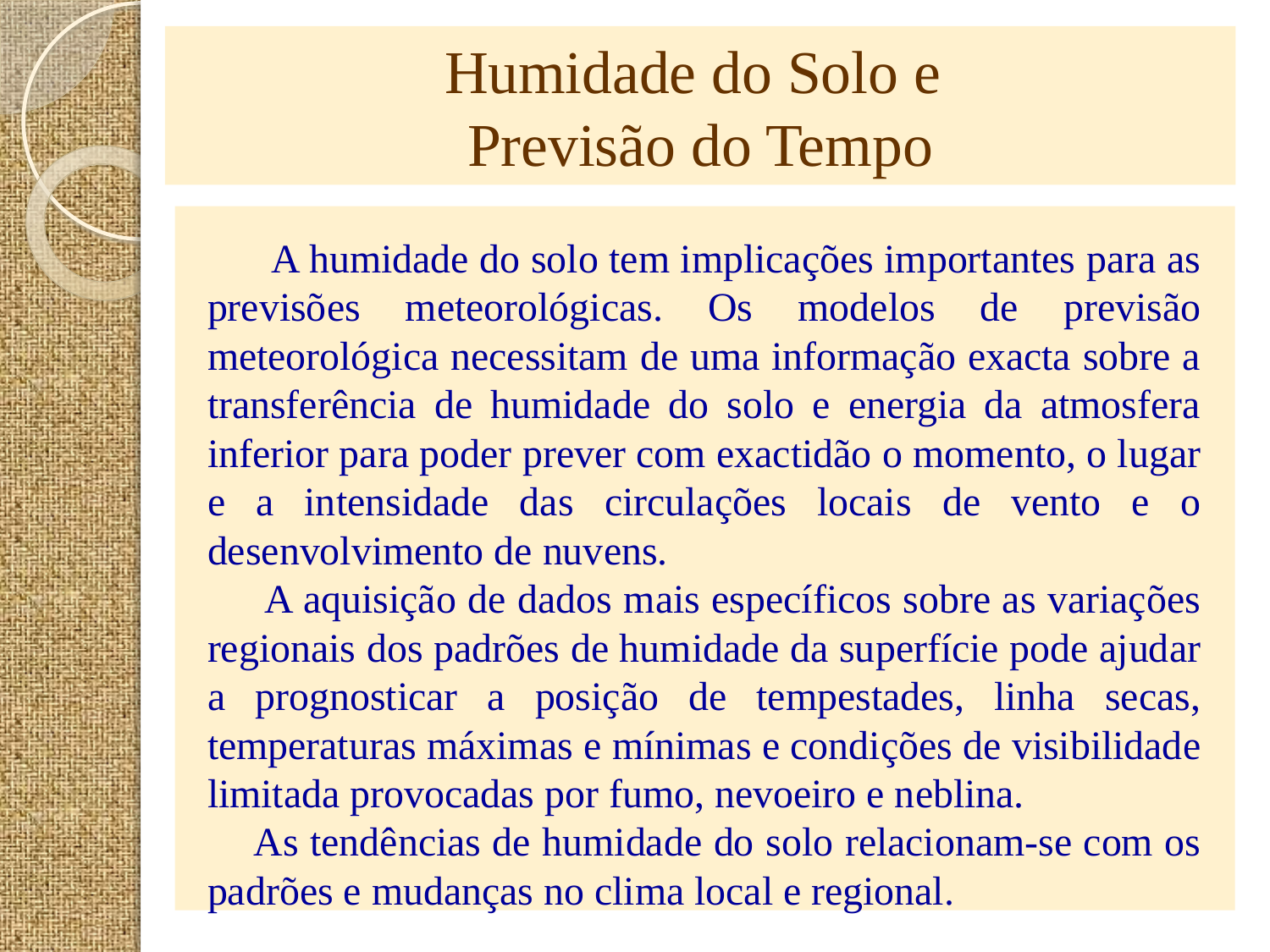

# Humidade do Solo e Previsão do Tempo

      A humidade do solo tem implicações importantes para as previsões meteorológicas. Os modelos de previsão meteorológica necessitam de uma informação exacta sobre a transferência de humidade do solo e energia da atmosfera inferior para poder prever com exactidão o momento, o lugar e a intensidade das circulações locais de vento e o desenvolvimento de nuvens.
     A aquisição de dados mais específicos sobre as variações regionais dos padrões de humidade da superfície pode ajudar a prognosticar a posição de tempestades, linha secas, temperaturas máximas e mínimas e condições de visibilidade limitada provocadas por fumo, nevoeiro e neblina.
    As tendências de humidade do solo relacionam-se com os padrões e mudanças no clima local e regional.